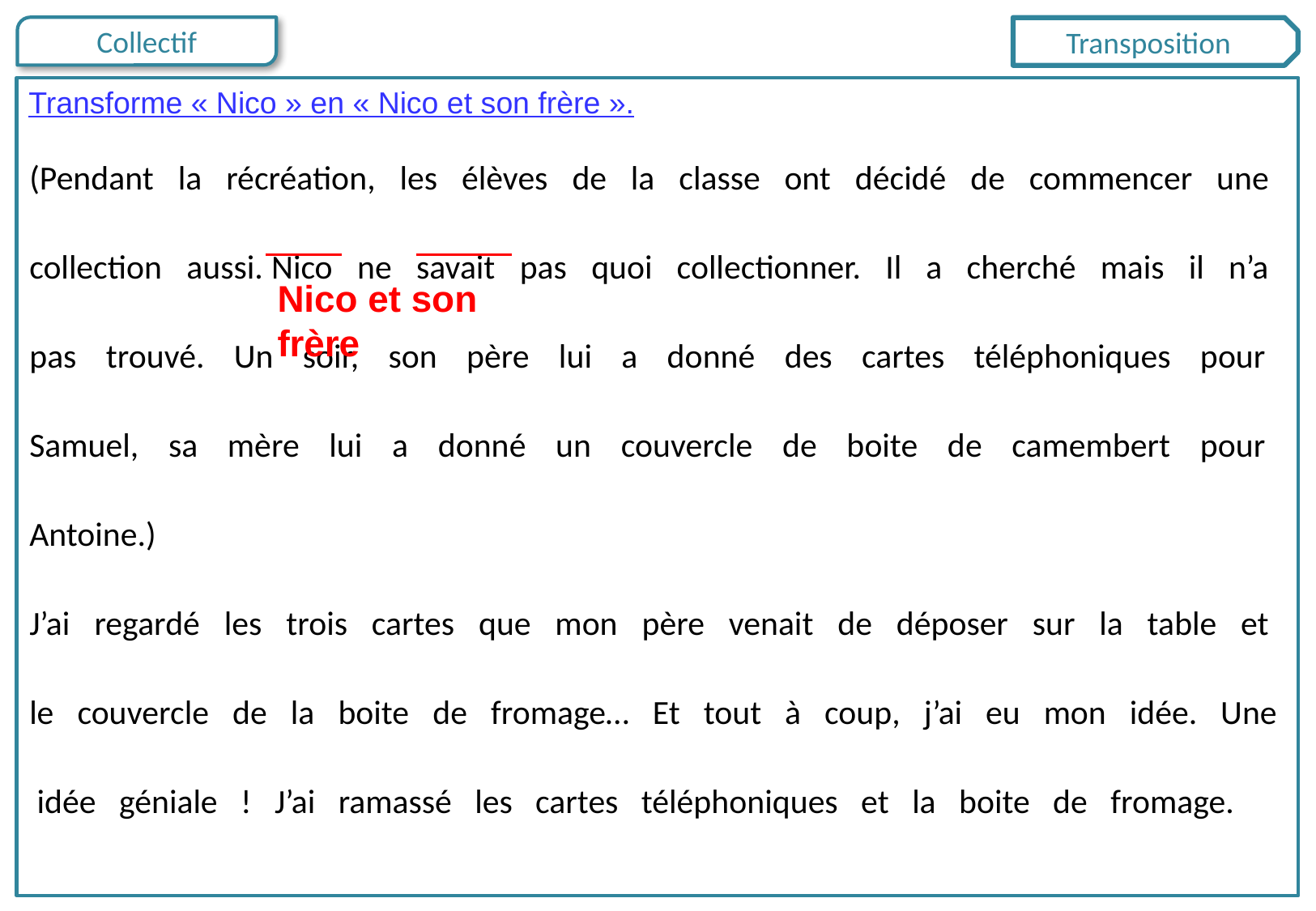

Transposition
Transforme « Nico » en « Nico et son frère ».
(Pendant   la   récréation,   les   élèves   de   la   classe   ont   décidé   de   commencer   une   collection   aussi. Nico   ne   savait   pas   quoi   collectionner.   Il   a   cherché   mais   il   n’a   pas   trouvé.   Un   soir,   son   père   lui   a   donné   des   cartes   téléphoniques   pour   Samuel,   sa   mère   lui   a   donné   un   couvercle   de   boite   de   camembert   pour   Antoine.)
J’ai   regardé   les   trois   cartes   que   mon   père   venait   de   déposer   sur   la   table   et   le   couvercle   de   la   boite   de   fromage…   Et   tout   à   coup,   j’ai   eu   mon   idée.   Une   idée   géniale   !   J’ai   ramassé   les   cartes   téléphoniques   et   la   boite   de   fromage.
Nico et son frère